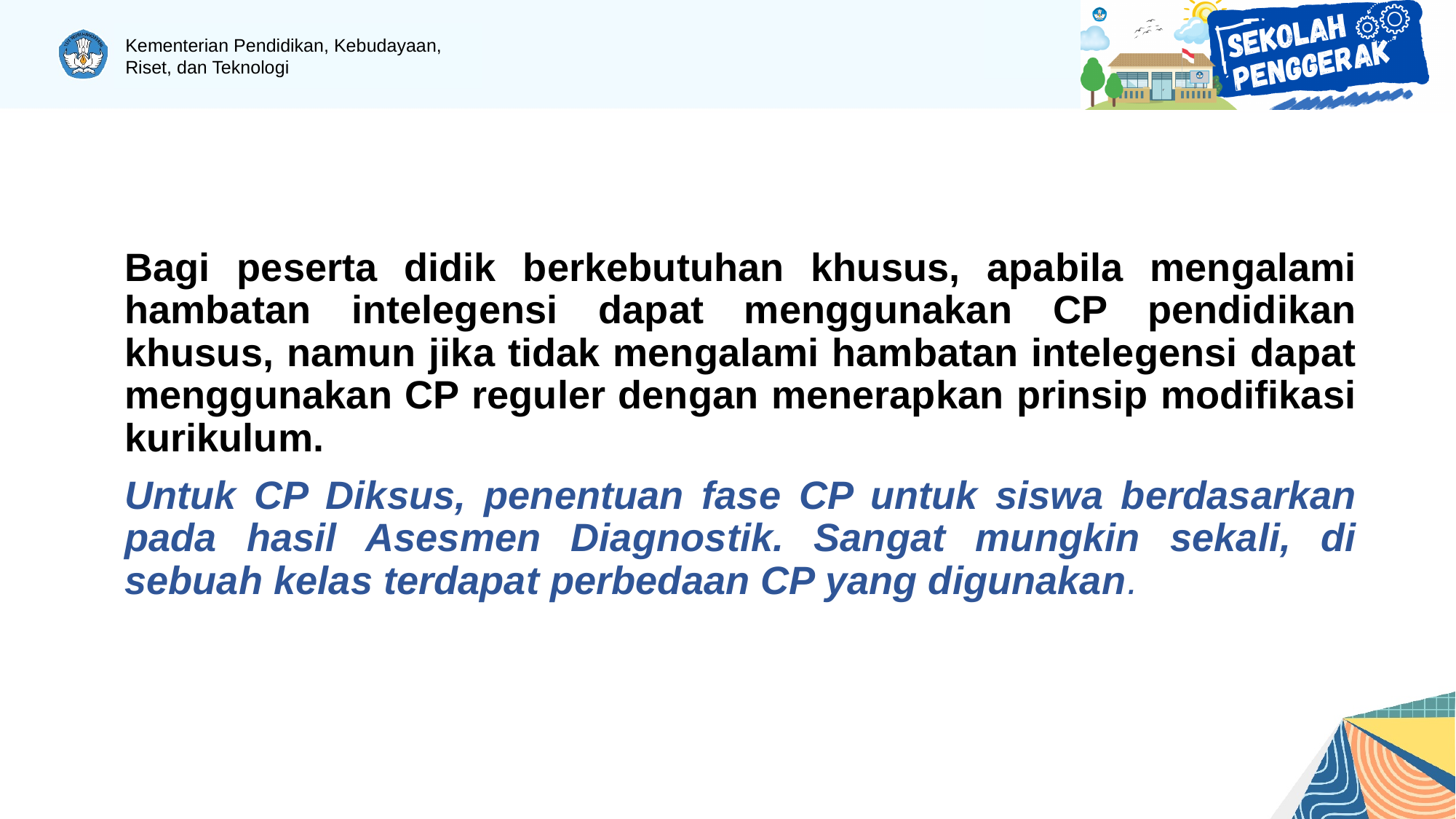

Bagi peserta didik berkebutuhan khusus, apabila mengalami hambatan intelegensi dapat menggunakan CP pendidikan khusus, namun jika tidak mengalami hambatan intelegensi dapat menggunakan CP reguler dengan menerapkan prinsip modifikasi kurikulum.
Untuk CP Diksus, penentuan fase CP untuk siswa berdasarkan pada hasil Asesmen Diagnostik. Sangat mungkin sekali, di sebuah kelas terdapat perbedaan CP yang digunakan.